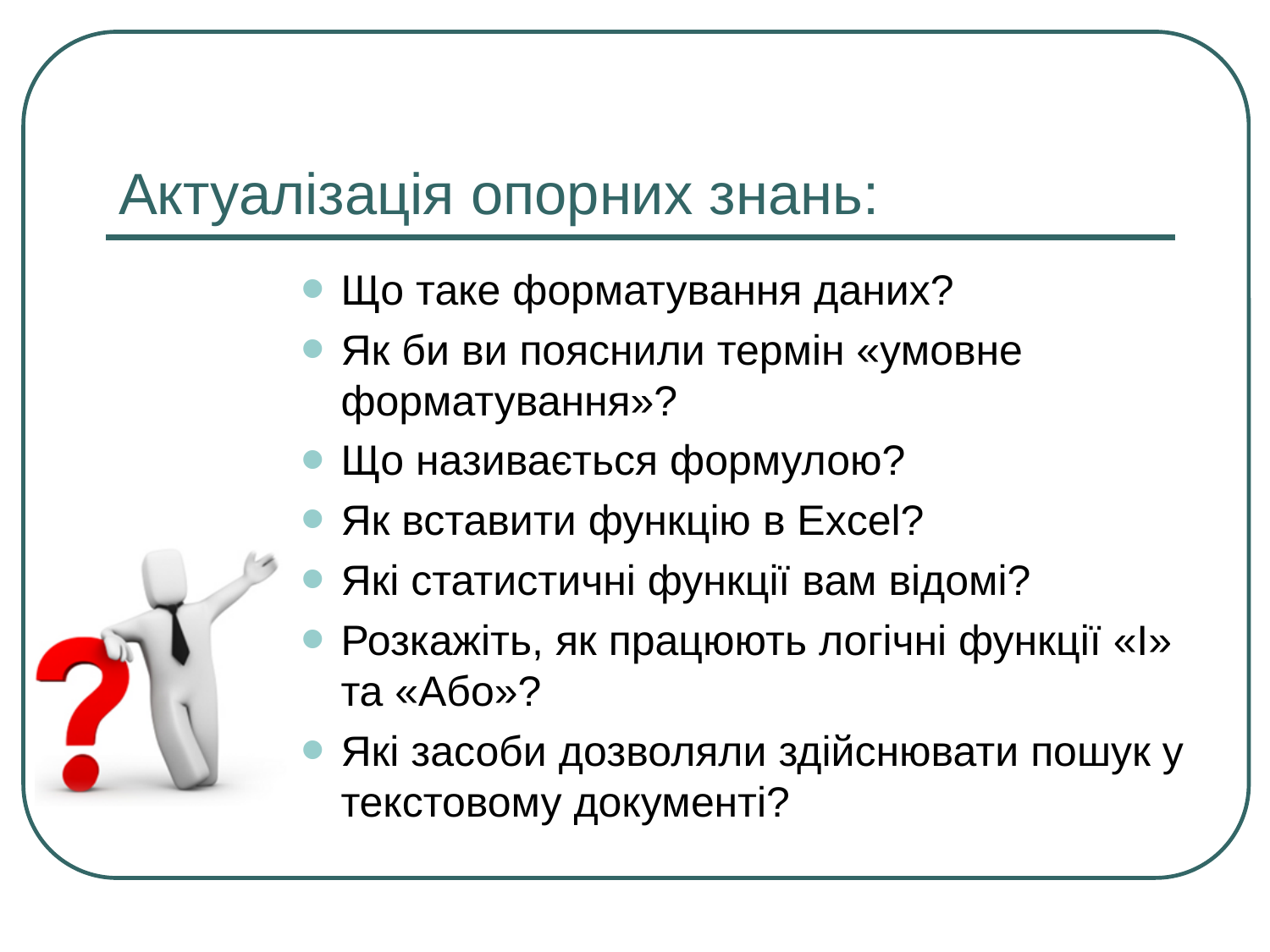

# Актуалізація опорних знань:
Що таке форматування даних?
Як би ви пояснили термін «умовне форматування»?
Що називається формулою?
Як вставити функцію в Excel?
Які статистичні функції вам відомі?
Розкажіть, як працюють логічні функції «І» та «Або»?
Які засоби дозволяли здійснювати пошук у текстовому документі?